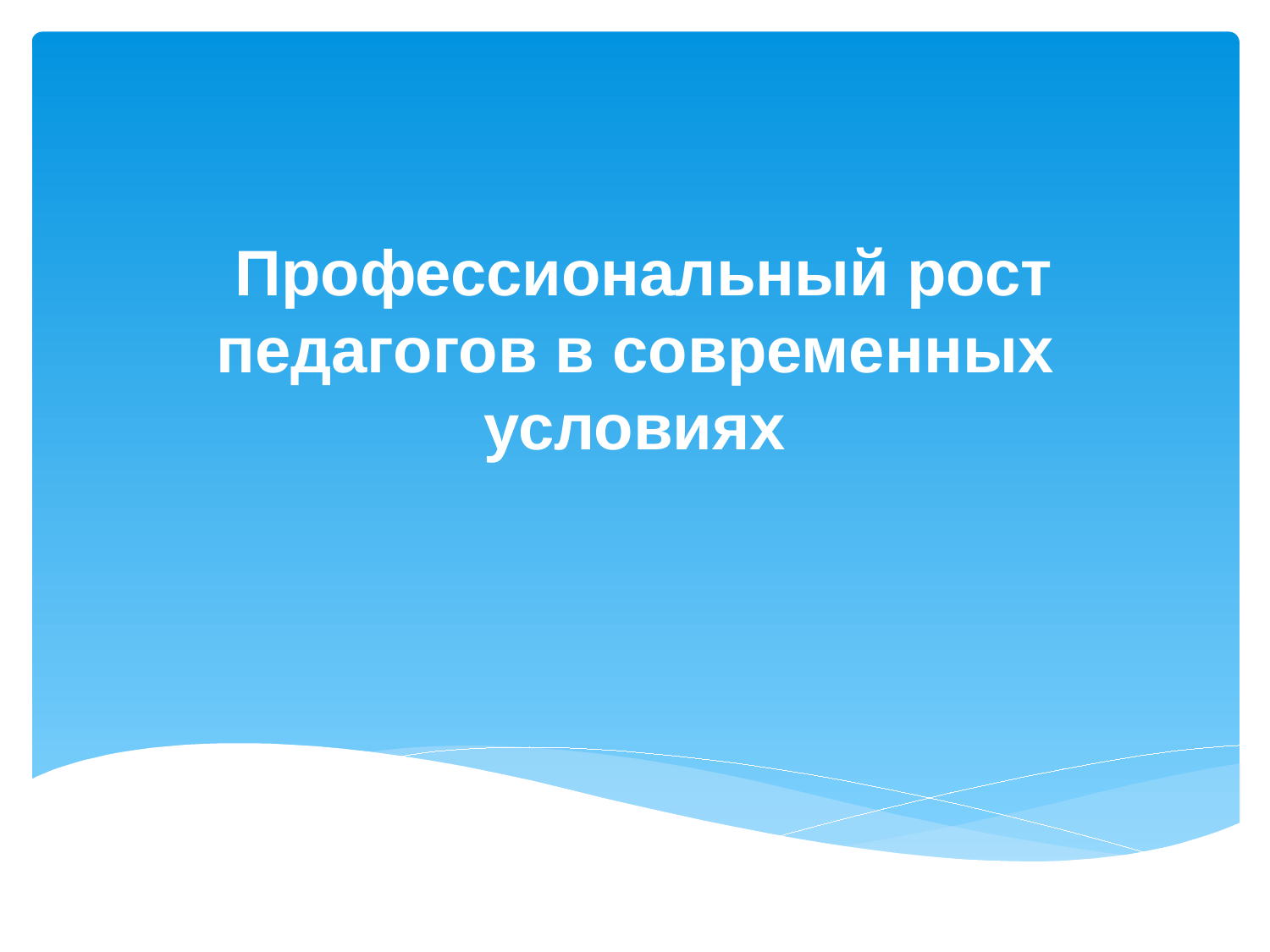

# Профессиональный рост педагогов в современных условиях